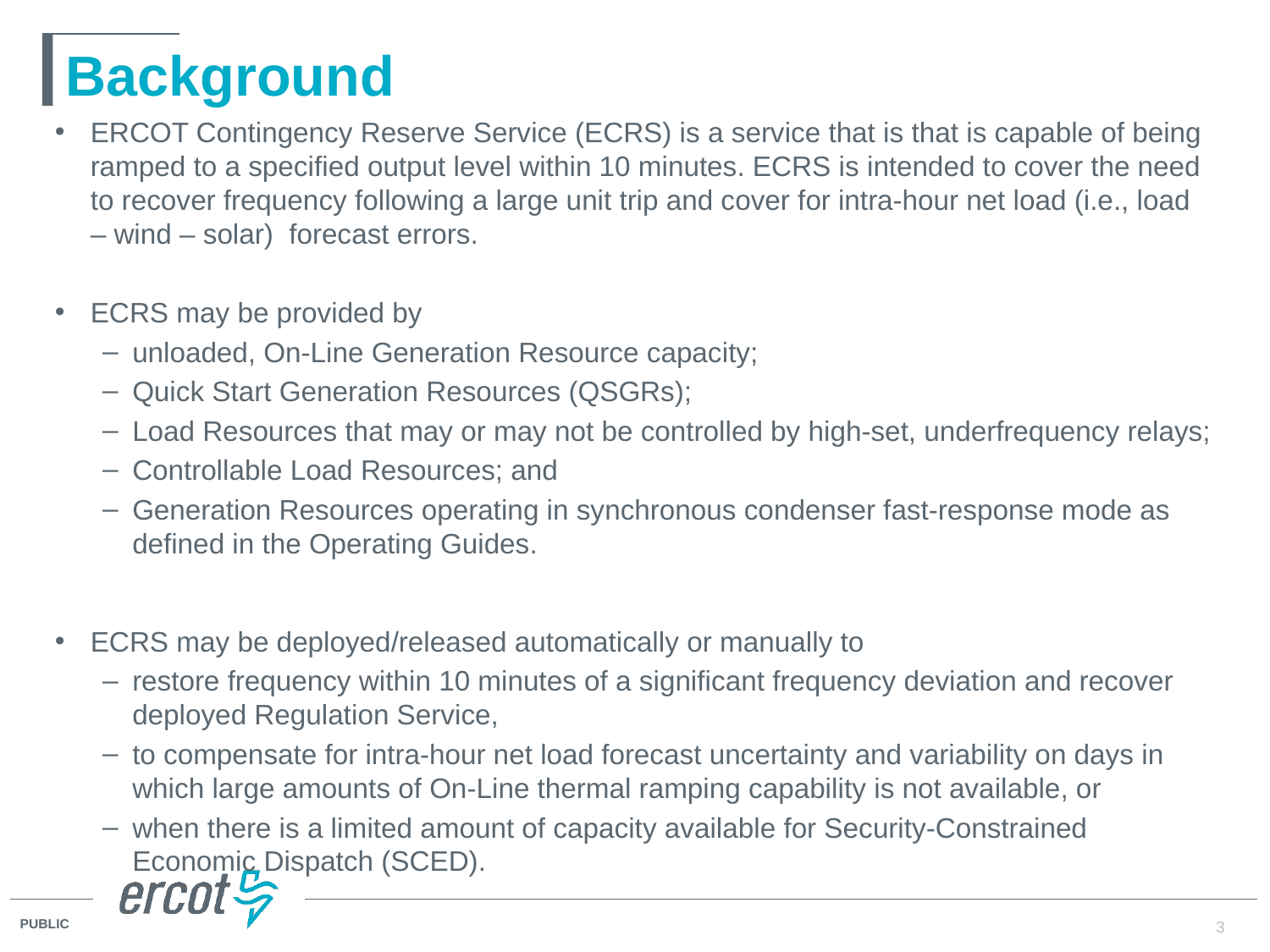

# Background
ERCOT Contingency Reserve Service (ECRS) is a service that is that is capable of being ramped to a specified output level within 10 minutes. ECRS is intended to cover the need to recover frequency following a large unit trip and cover for intra-hour net load (i.e., load – wind – solar)  forecast errors.

ECRS may be provided by
unloaded, On-Line Generation Resource capacity;
Quick Start Generation Resources (QSGRs);
Load Resources that may or may not be controlled by high-set, underfrequency relays;
Controllable Load Resources; and
Generation Resources operating in synchronous condenser fast-response mode as defined in the Operating Guides.

ECRS may be deployed/released automatically or manually to
restore frequency within 10 minutes of a significant frequency deviation and recover deployed Regulation Service,
to compensate for intra-hour net load forecast uncertainty and variability on days in which large amounts of On-Line thermal ramping capability is not available, or
when there is a limited amount of capacity available for Security-Constrained Economic Dispatch (SCED).

3